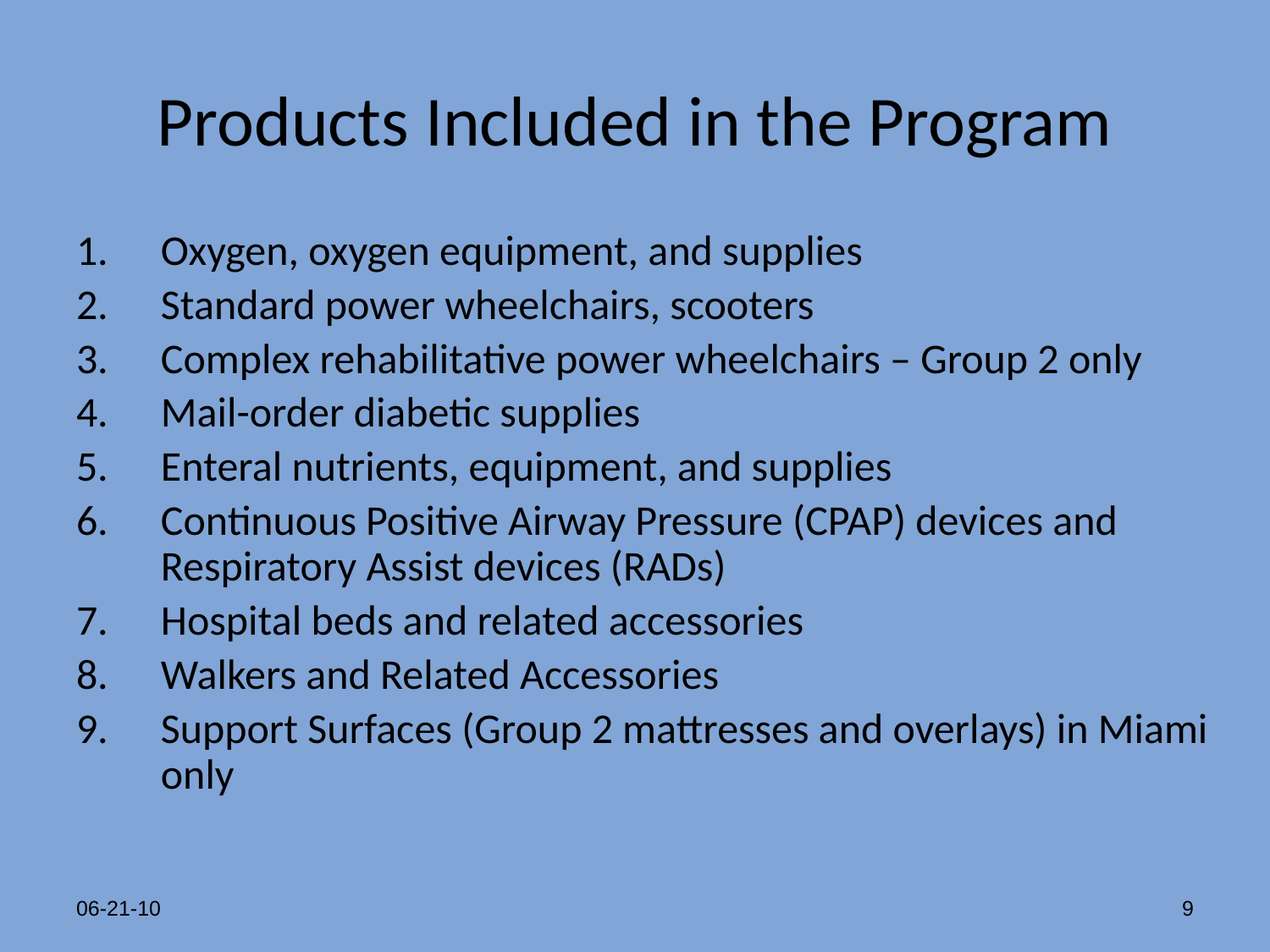

# Products Included in the Program
Oxygen, oxygen equipment, and supplies
Standard power wheelchairs, scooters
Complex rehabilitative power wheelchairs – Group 2 only
Mail-order diabetic supplies
Enteral nutrients, equipment, and supplies
Continuous Positive Airway Pressure (CPAP) devices and Respiratory Assist devices (RADs)
Hospital beds and related accessories
Walkers and Related Accessories
Support Surfaces (Group 2 mattresses and overlays) in Miami only

06-21-10
9